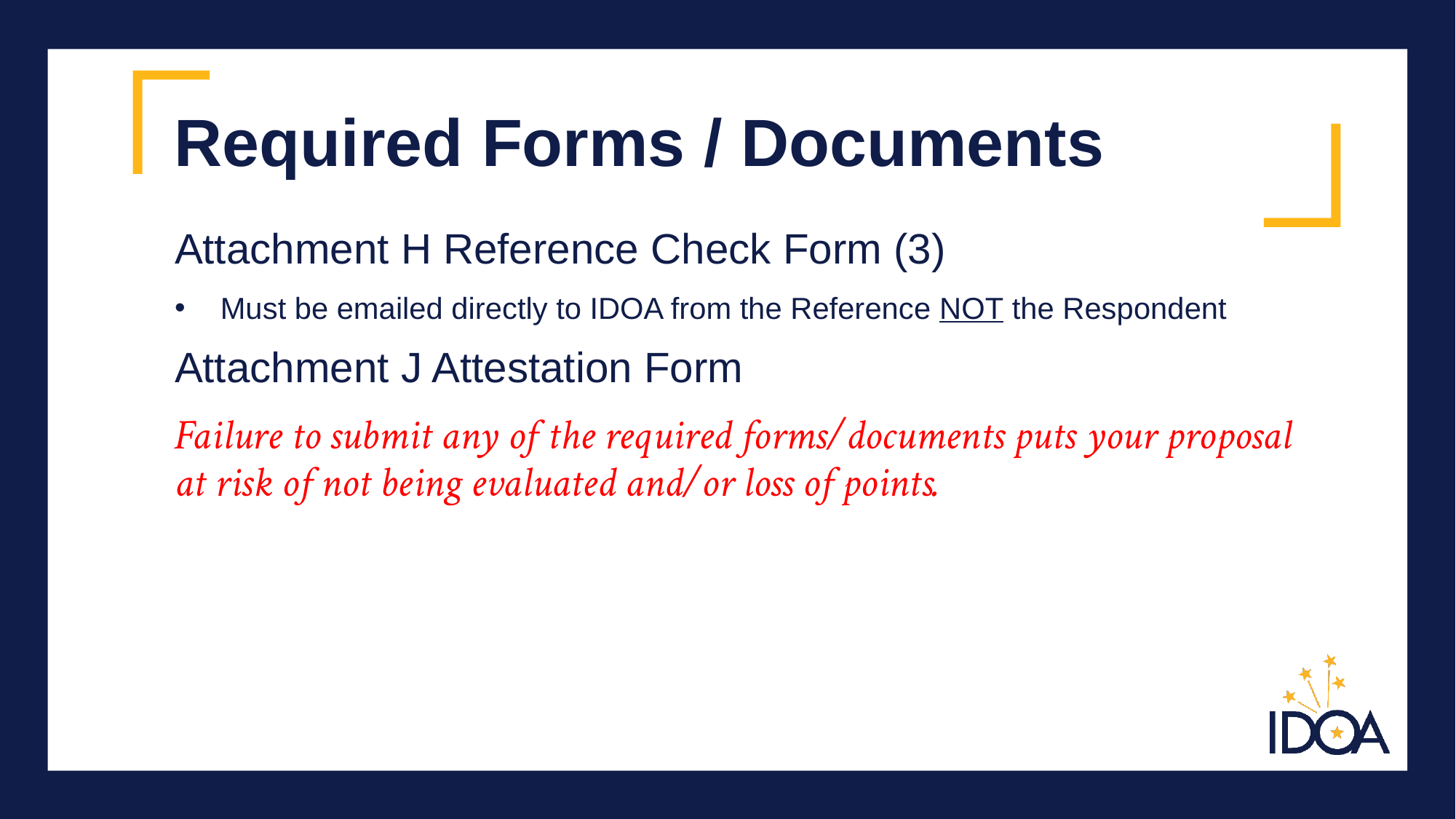

# Required Forms / Documents
Attachment H Reference Check Form (3)
Must be emailed directly to IDOA from the Reference NOT the Respondent
Attachment J Attestation Form
Failure to submit any of the required forms/documents puts your proposal at risk of not being evaluated and/or loss of points.